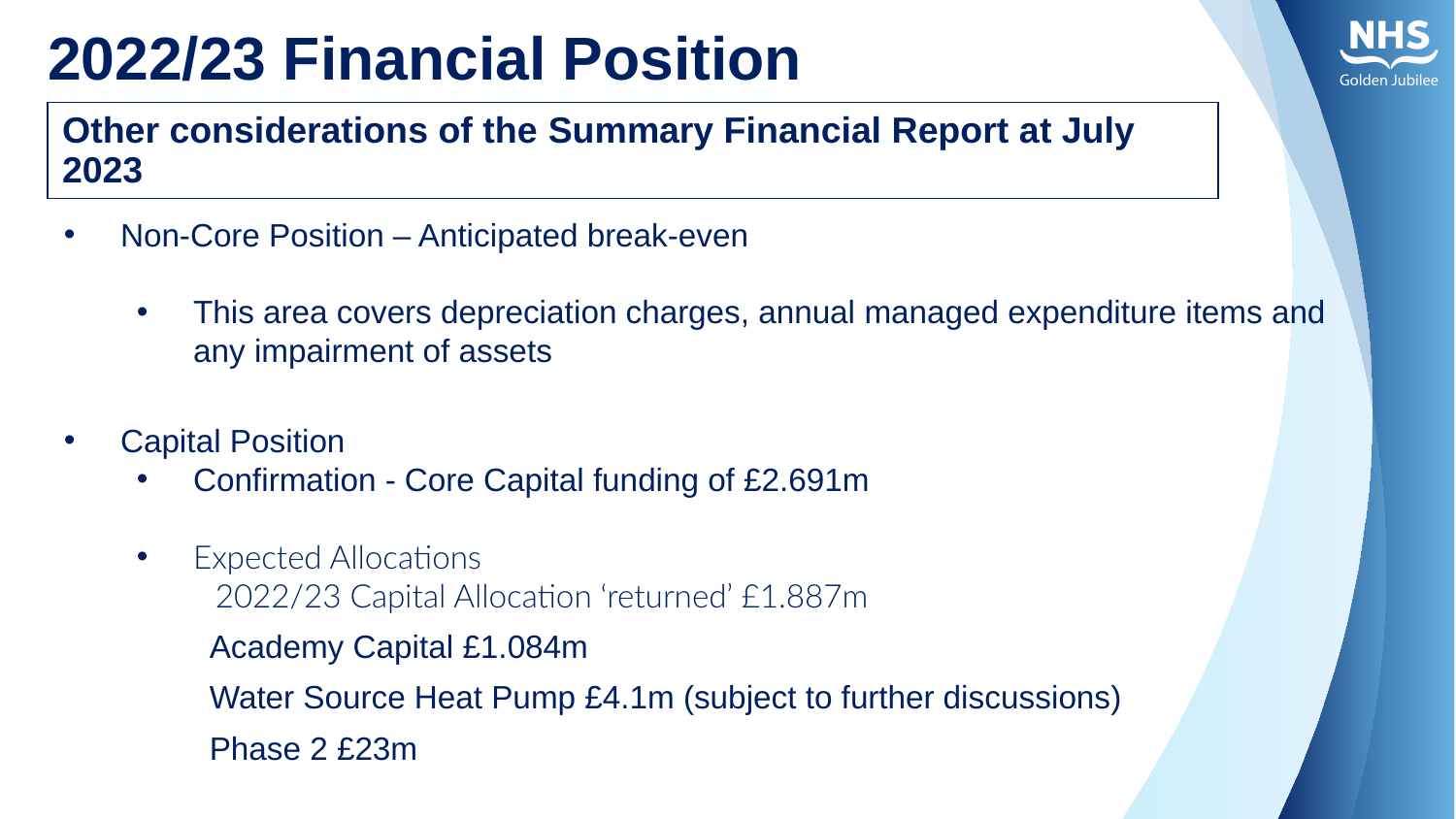

# 2022/23 Financial Position
| Other considerations of the Summary Financial Report at July 2023 |
| --- |
Non-Core Position – Anticipated break-even

This area covers depreciation charges, annual managed expenditure items and any impairment of assets

Capital Position
Confirmation - Core Capital funding of £2.691m

Expected Allocations
         2022/23 Capital Allocation ‘returned’ £1.887m
	Academy Capital £1.084m
	Water Source Heat Pump £4.1m (subject to further discussions)
	Phase 2 £23m